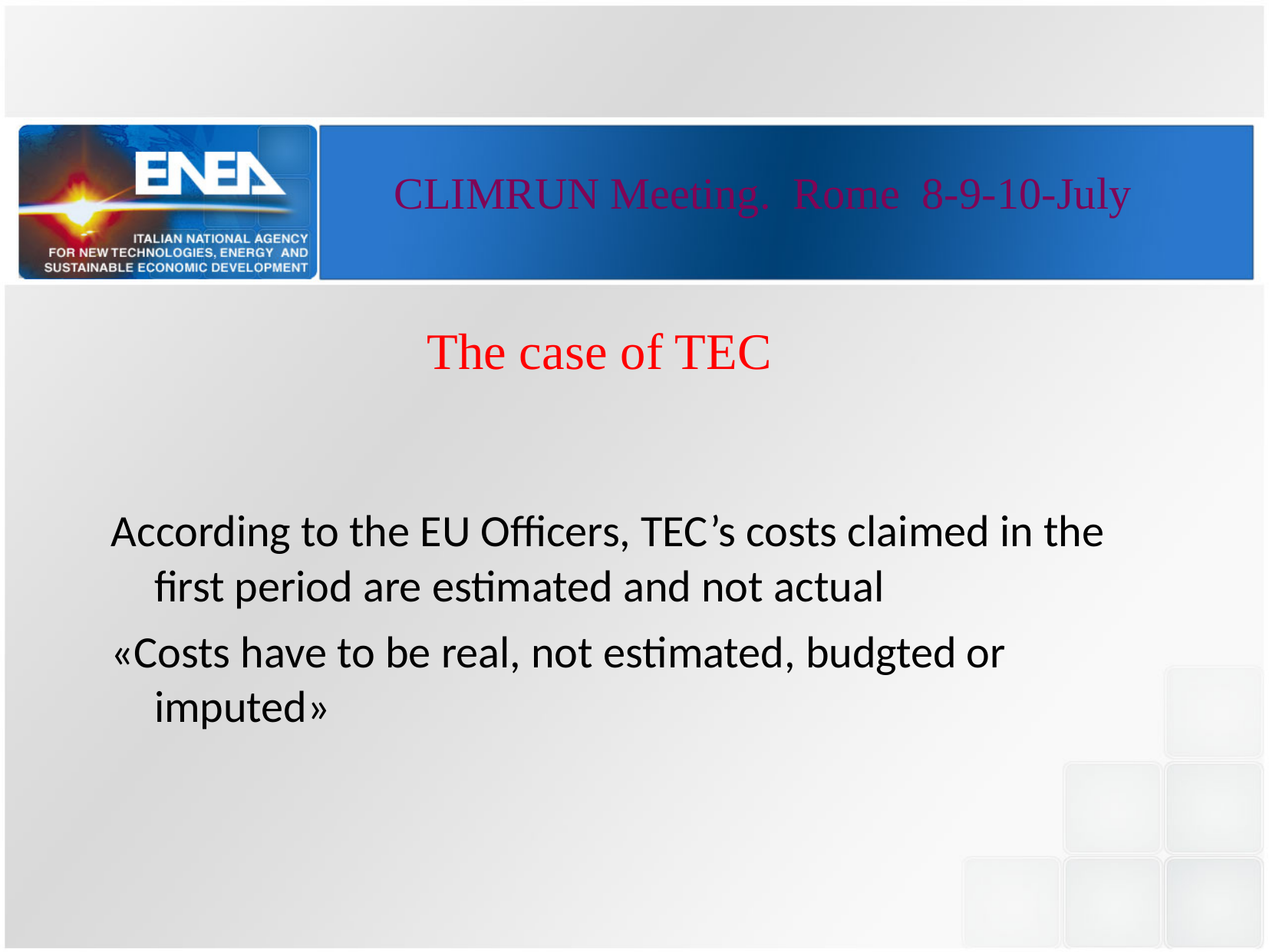

CLIMRUN Meeting.  Rome  8-9-10-July
The case of TEC

According to the EU Officers, TEC’s costs claimed in the first period are estimated and not actual
«Costs have to be real, not estimated, budgted or imputed»